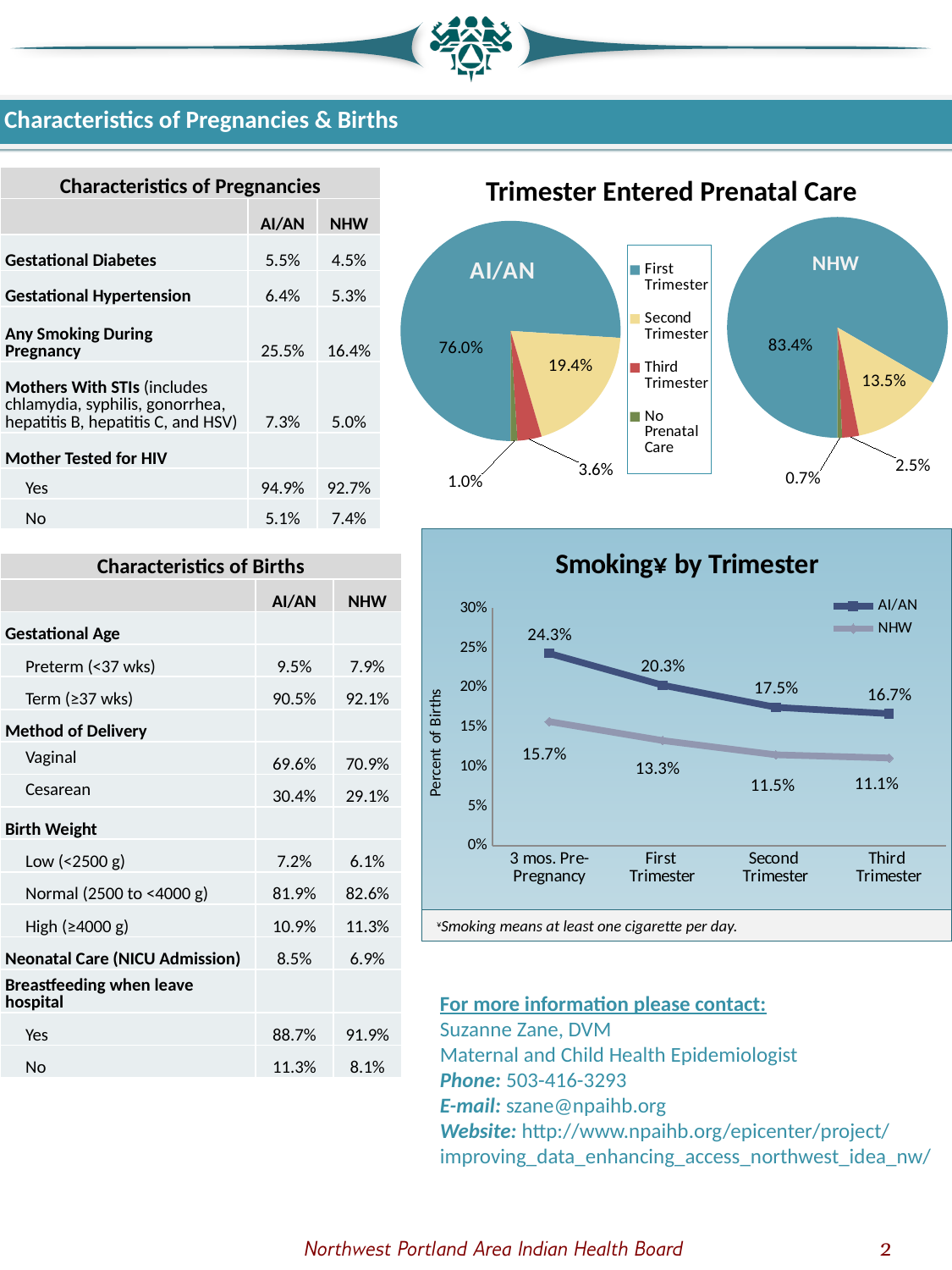

Characteristics of Pregnancies & Births

### Chart:  NHW

| Category |  |
|---|---|
| First | 0.8336 |
| Second | 0.1349 |
| Third | 0.0247 |
| No PNC | 0.0069 |

### Chart: AI/AN

| Category |  |
|---|---|
| First Trimester | 0.7601 |
| Second Trimester | 0.1944 |
| Third Trimester | 0.0356 |
| No Prenatal Care | 0.0099 |
| Characteristics of Pregnancies |  |  |
| --- | --- | --- |
|  | AI/AN | NHW |
| Gestational Diabetes | 5.5% | 4.5% |
| Gestational Hypertension | 6.4% | 5.3% |
| Any Smoking During Pregnancy | 25.5% | 16.4% |
| Mothers With STIs (includes chlamydia, syphilis, gonorrhea, hepatitis B, hepatitis C, and HSV) | 7.3% | 5.0% |
| Mother Tested for HIV |  |  |
| Yes | 94.9% | 92.7% |
| No | 5.1% | 7.4% |
Trimester Entered Prenatal Care

### Chart: Smoking¥ by Trimester

| Category |  |  |
|---|---|---|
| 3 mos. Pre-
Pregnancy | 0.243 | 0.157 |
| First
Trimester | 0.203 | 0.133 |
| Second
Trimester | 0.175 | 0.115 |
| Third
Trimester | 0.167 | 0.111 |
| Characteristics of Births |  |  |
| --- | --- | --- |
|  | AI/AN | NHW |
| Gestational Age |  |  |
| Preterm (<37 wks) | 9.5% | 7.9% |
| Term (≥37 wks) | 90.5% | 92.1% |
| Method of Delivery |  |  |
| Vaginal | 69.6% | 70.9% |
| Cesarean | 30.4% | 29.1% |
| Birth Weight |  |  |
| Low (<2500 g) | 7.2% | 6.1% |
| Normal (2500 to <4000 g) | 81.9% | 82.6% |
| High (≥4000 g) | 10.9% | 11.3% |
| Neonatal Care (NICU Admission) | 8.5% | 6.9% |
| Breastfeeding when leave hospital |  |  |
| Yes | 88.7% | 91.9% |
| No | 11.3% | 8.1% |
 ¥Smoking means at least one cigarette per day.
For more information please contact:
Suzanne Zane, DVM
Maternal and Child Health Epidemiologist
Phone: 503-416-3293
E-mail: szane@npaihb.org
Website: http://www.npaihb.org/epicenter/project/
improving_data_enhancing_access_northwest_idea_nw/
Northwest Portland Area Indian Health Board
2